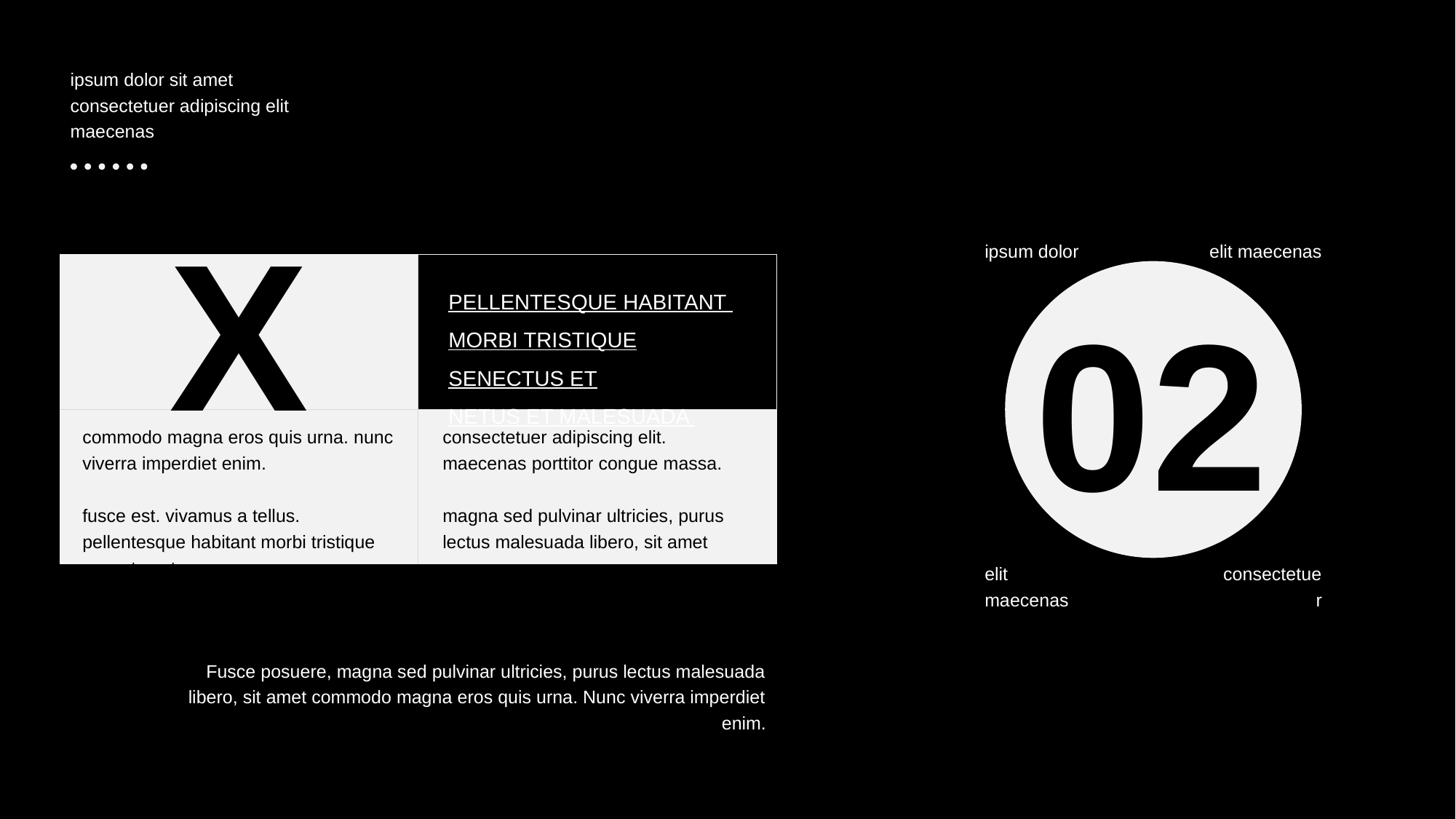

ipsum dolor sit amet consectetuer adipiscing elit maecenas

X
ipsum dolor
elit maecenas

PELLENTESQUE HABITANT
MORBI TRISTIQUE SENECTUS ET
NETUS ET MALESUADA
02

commodo magna eros quis urna. nunc viverra imperdiet enim.

fusce est. vivamus a tellus. pellentesque habitant morbi tristique senectus et
consectetuer adipiscing elit. maecenas porttitor congue massa.

magna sed pulvinar ultricies, purus lectus malesuada libero, sit amet
elit maecenas
consectetuer
Fusce posuere, magna sed pulvinar ultricies, purus lectus malesuada libero, sit amet commodo magna eros quis urna. Nunc viverra imperdiet enim.